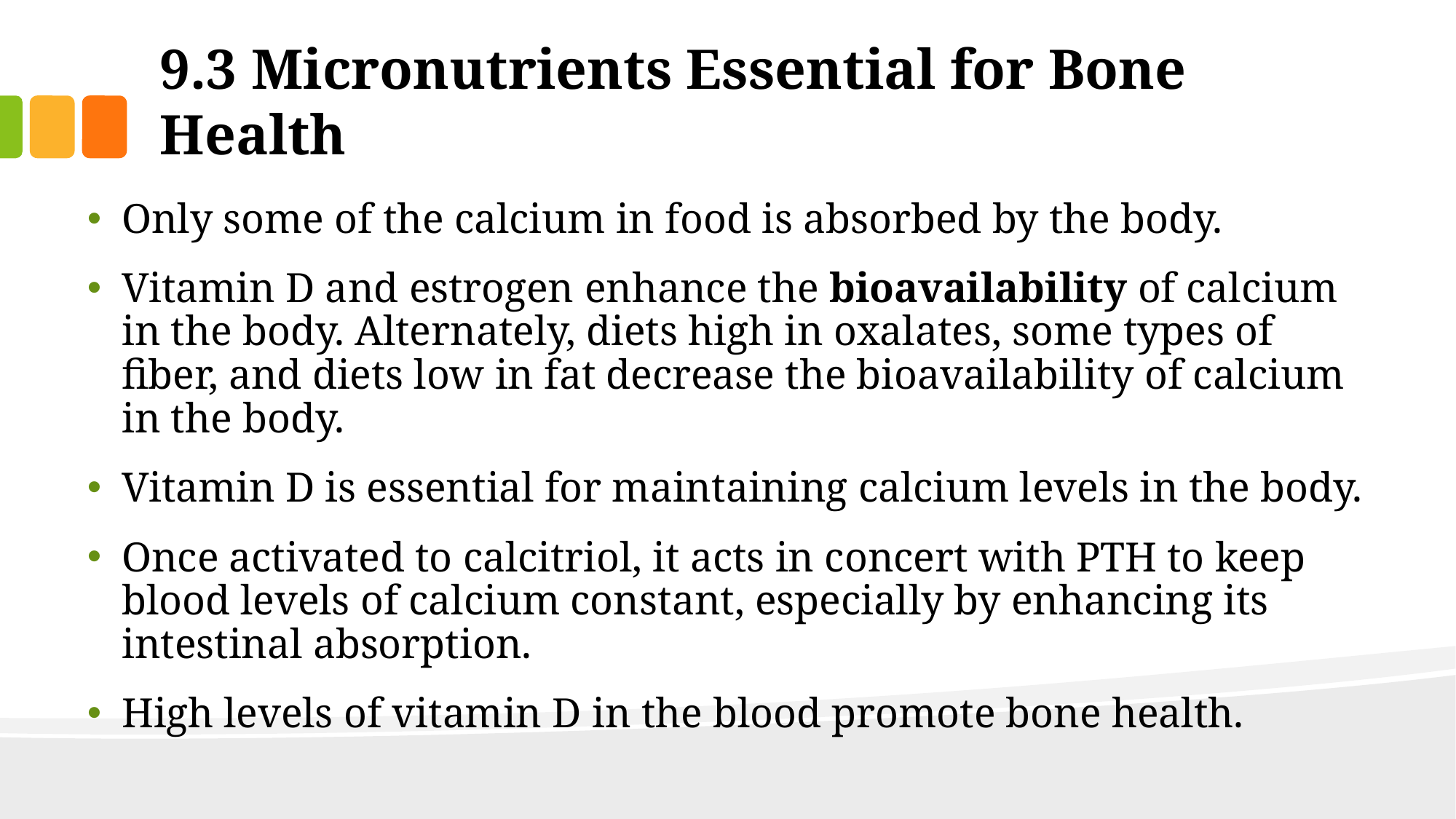

# 9.3 Micronutrients Essential for Bone Health
Only some of the calcium in food is absorbed by the body.
Vitamin D and estrogen enhance the bioavailability of calcium in the body. Alternately, diets high in oxalates, some types of fiber, and diets low in fat decrease the bioavailability of calcium in the body.
Vitamin D is essential for maintaining calcium levels in the body.
Once activated to calcitriol, it acts in concert with PTH to keep blood levels of calcium constant, especially by enhancing its intestinal absorption.
High levels of vitamin D in the blood promote bone health.